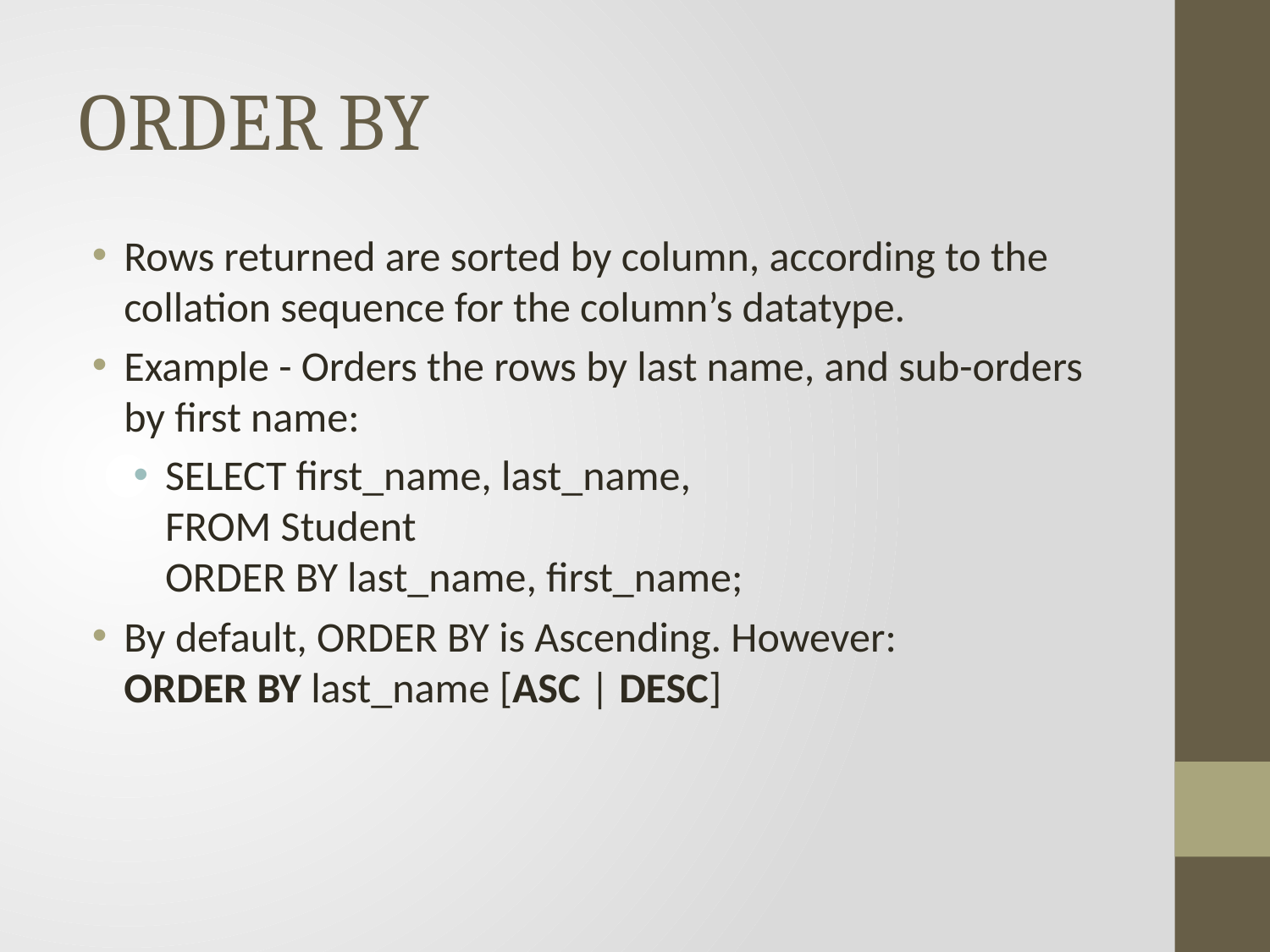

# ORDER BY
Rows returned are sorted by column, according to the collation sequence for the column’s datatype.
Example - Orders the rows by last name, and sub-orders by first name:
SELECT first_name, last_name,
FROM Student
ORDER BY last_name, first_name;
By default, ORDER BY is Ascending. However:
ORDER BY last_name [ASC | DESC]